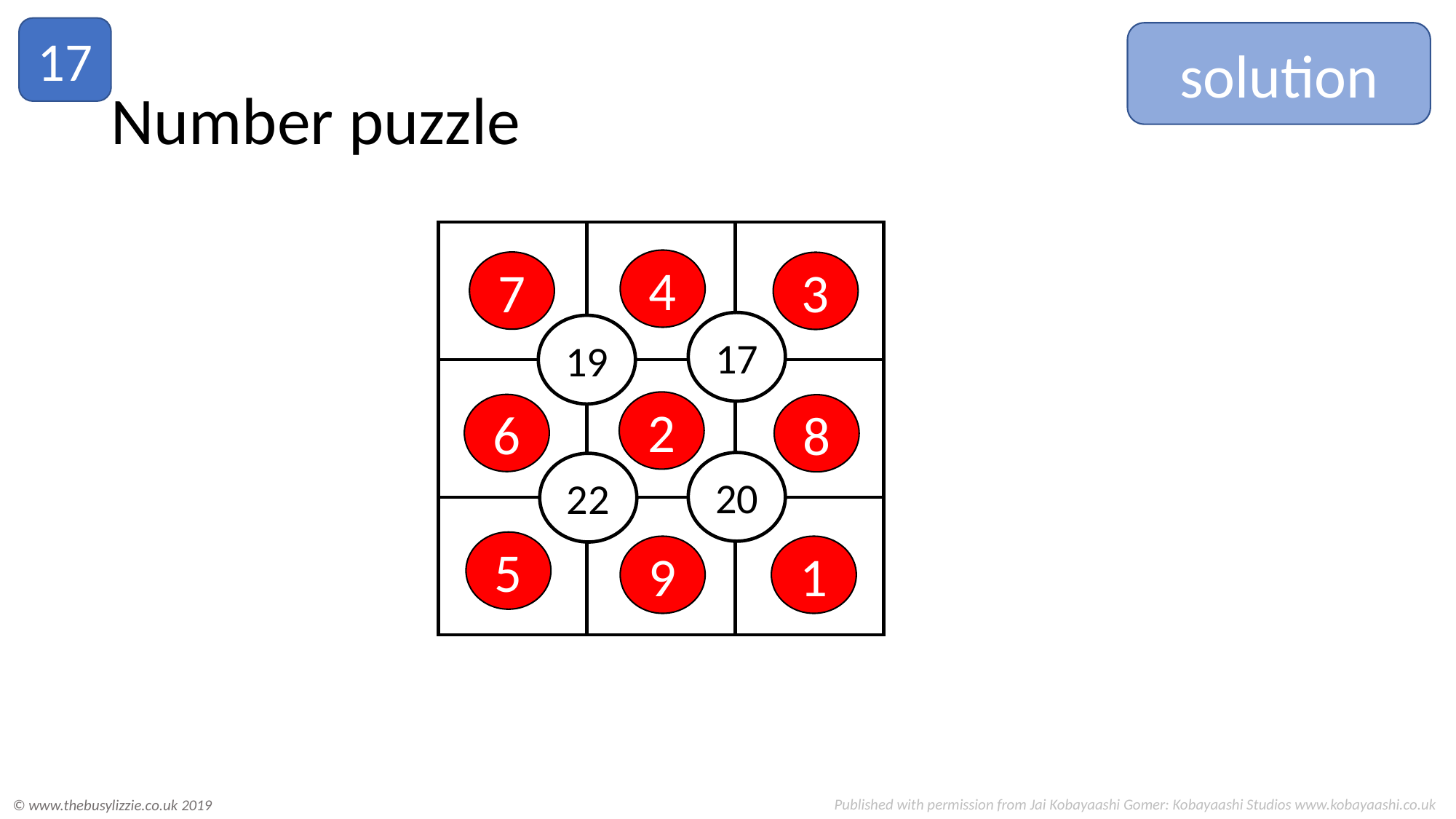

17
solution
# Number puzzle

17
19

20
22

4
7
3
2
6
8
5
1
9
Published with permission from Jai Kobayaashi Gomer: Kobayaashi Studios www.kobayaashi.co.uk
© www.thebusylizzie.co.uk 2019